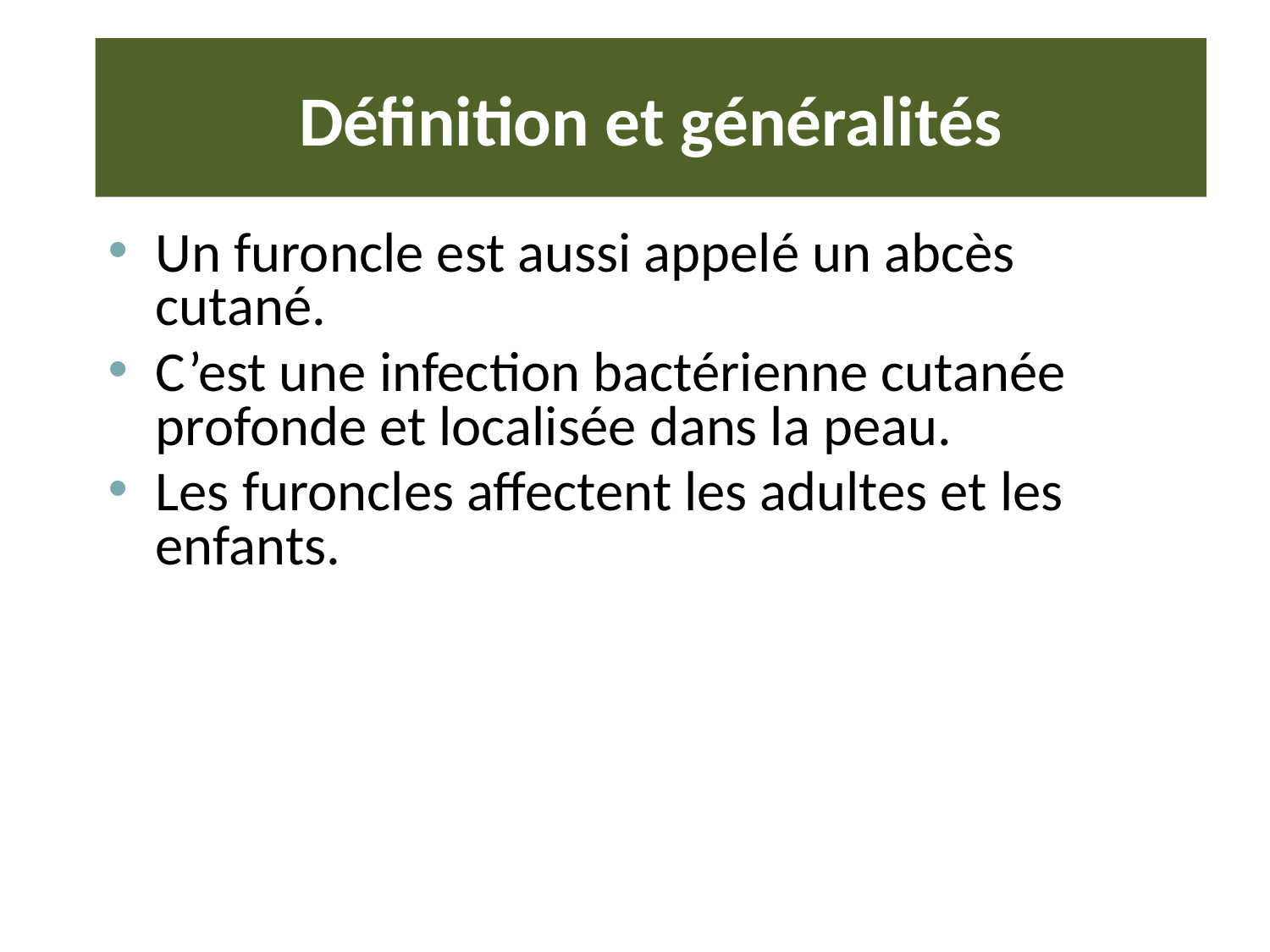

Définition et généralités
Un furoncle est aussi appelé un abcès cutané.
C’est une infection bactérienne cutanée profonde et localisée dans la peau.
Les furoncles affectent les adultes et les enfants.